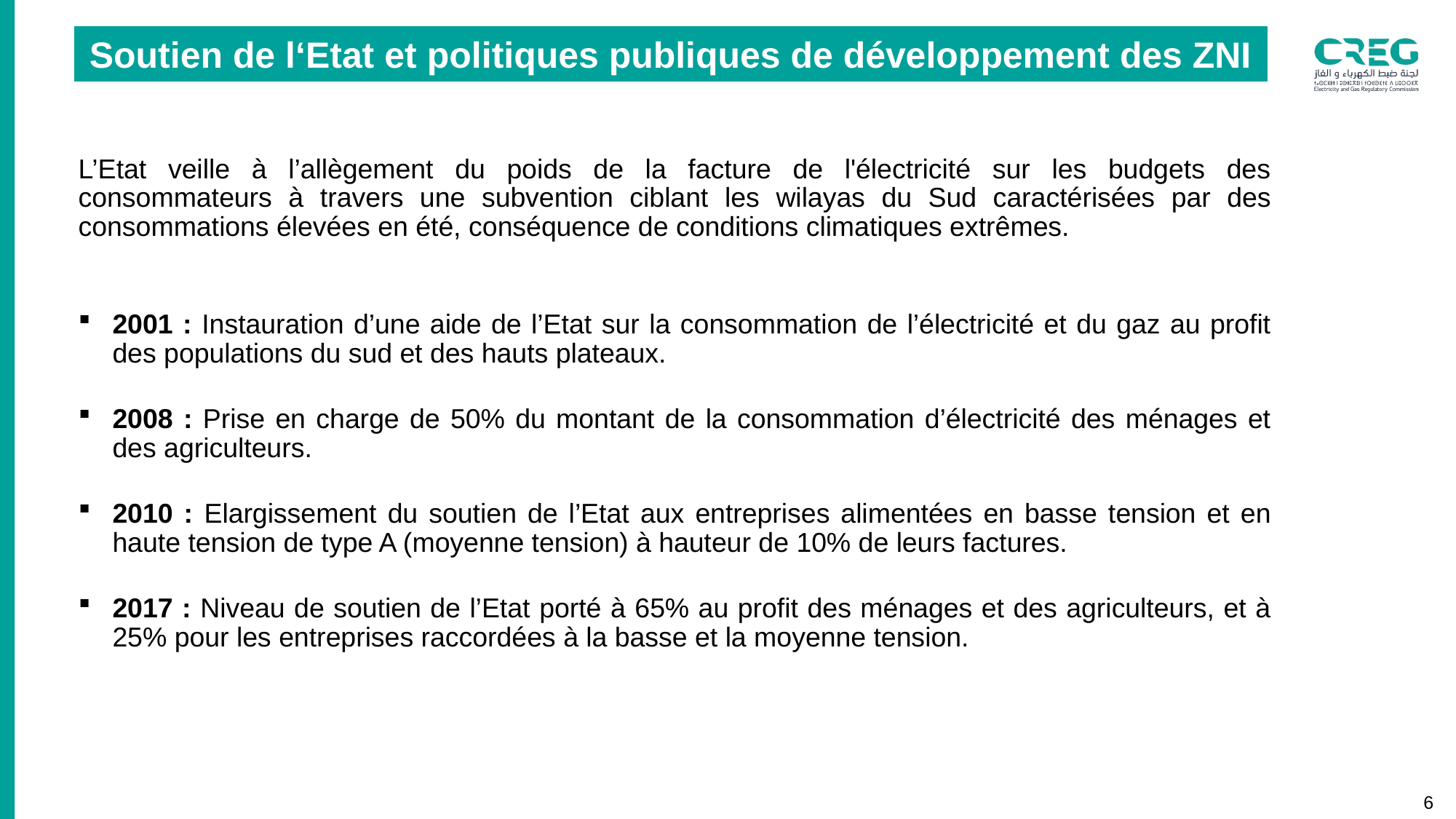

Soutien de l‘Etat et politiques publiques de développement des ZNI
L’Etat veille à l’allègement du poids de la facture de l'électricité sur les budgets des consommateurs à travers une subvention ciblant les wilayas du Sud caractérisées par des consommations élevées en été, conséquence de conditions climatiques extrêmes.

2001 : Instauration d’une aide de l’Etat sur la consommation de l’électricité et du gaz au profit des populations du sud et des hauts plateaux.
2008 : Prise en charge de 50% du montant de la consommation d’électricité des ménages et des agriculteurs.
2010 : Elargissement du soutien de l’Etat aux entreprises alimentées en basse tension et en haute tension de type A (moyenne tension) à hauteur de 10% de leurs factures.
2017 : Niveau de soutien de l’Etat porté à 65% au profit des ménages et des agriculteurs, et à 25% pour les entreprises raccordées à la basse et la moyenne tension.

6